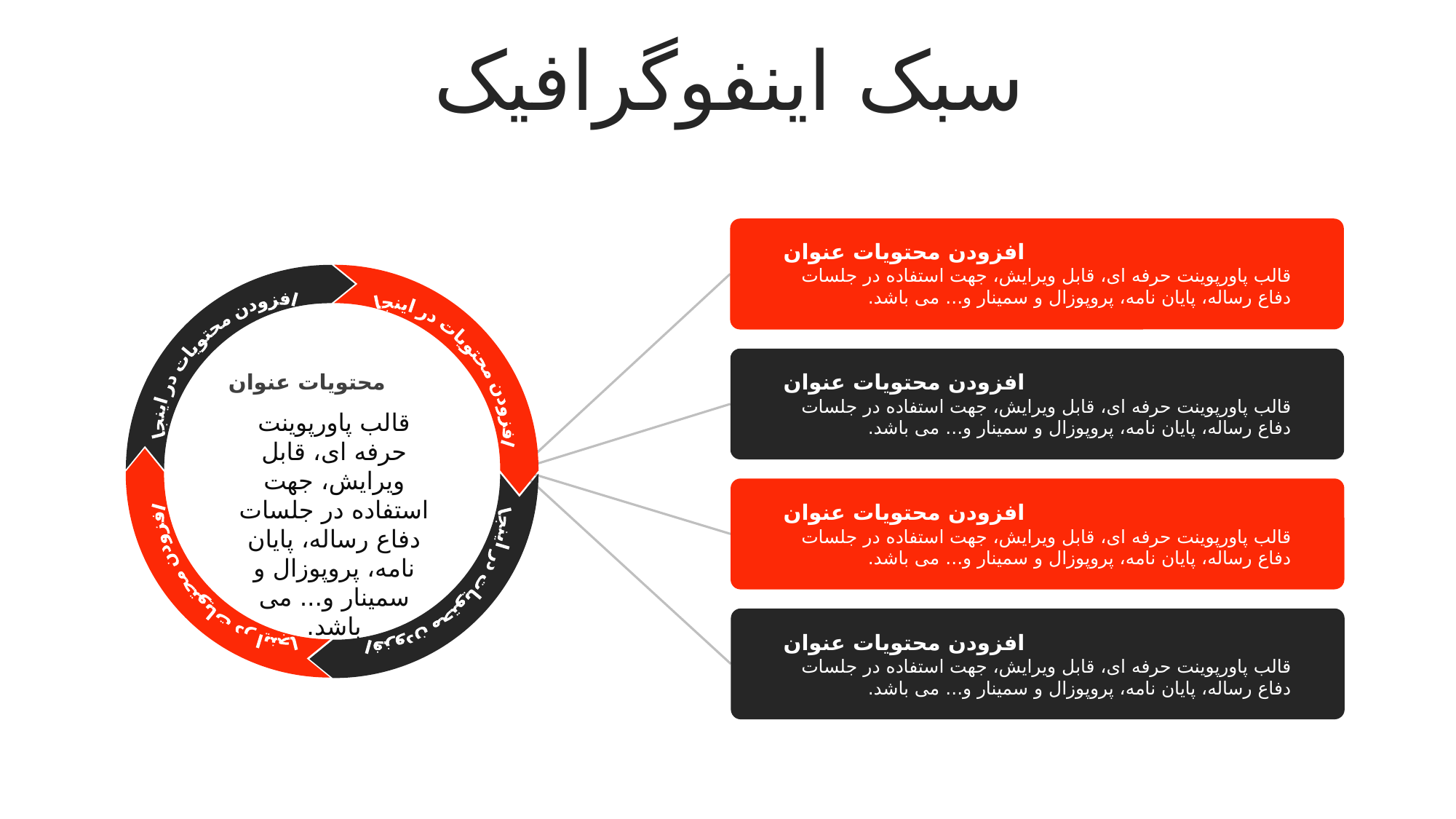

سبک اینفوگرافیک

افزودن محتویات عنوان

قالب پاورپوینت حرفه ای، قابل ویرایش، جهت استفاده در جلسات دفاع رساله، پایان نامه، پروپوزال و سمینار و... می باشد.

افزودن محتویات در اینجا
افزودن محتویات در اینجا
محتویات عنوان

قالب پاورپوینت حرفه ای، قابل ویرایش، جهت استفاده در جلسات دفاع رساله، پایان نامه، پروپوزال و سمینار و... می باشد.
افزودن محتویات در اینجا
افزودن محتویات در اینجا

افزودن محتویات عنوان

قالب پاورپوینت حرفه ای، قابل ویرایش، جهت استفاده در جلسات دفاع رساله، پایان نامه، پروپوزال و سمینار و... می باشد.

افزودن محتویات عنوان

قالب پاورپوینت حرفه ای، قابل ویرایش، جهت استفاده در جلسات دفاع رساله، پایان نامه، پروپوزال و سمینار و... می باشد.

افزودن محتویات عنوان

قالب پاورپوینت حرفه ای، قابل ویرایش، جهت استفاده در جلسات دفاع رساله، پایان نامه، پروپوزال و سمینار و... می باشد.